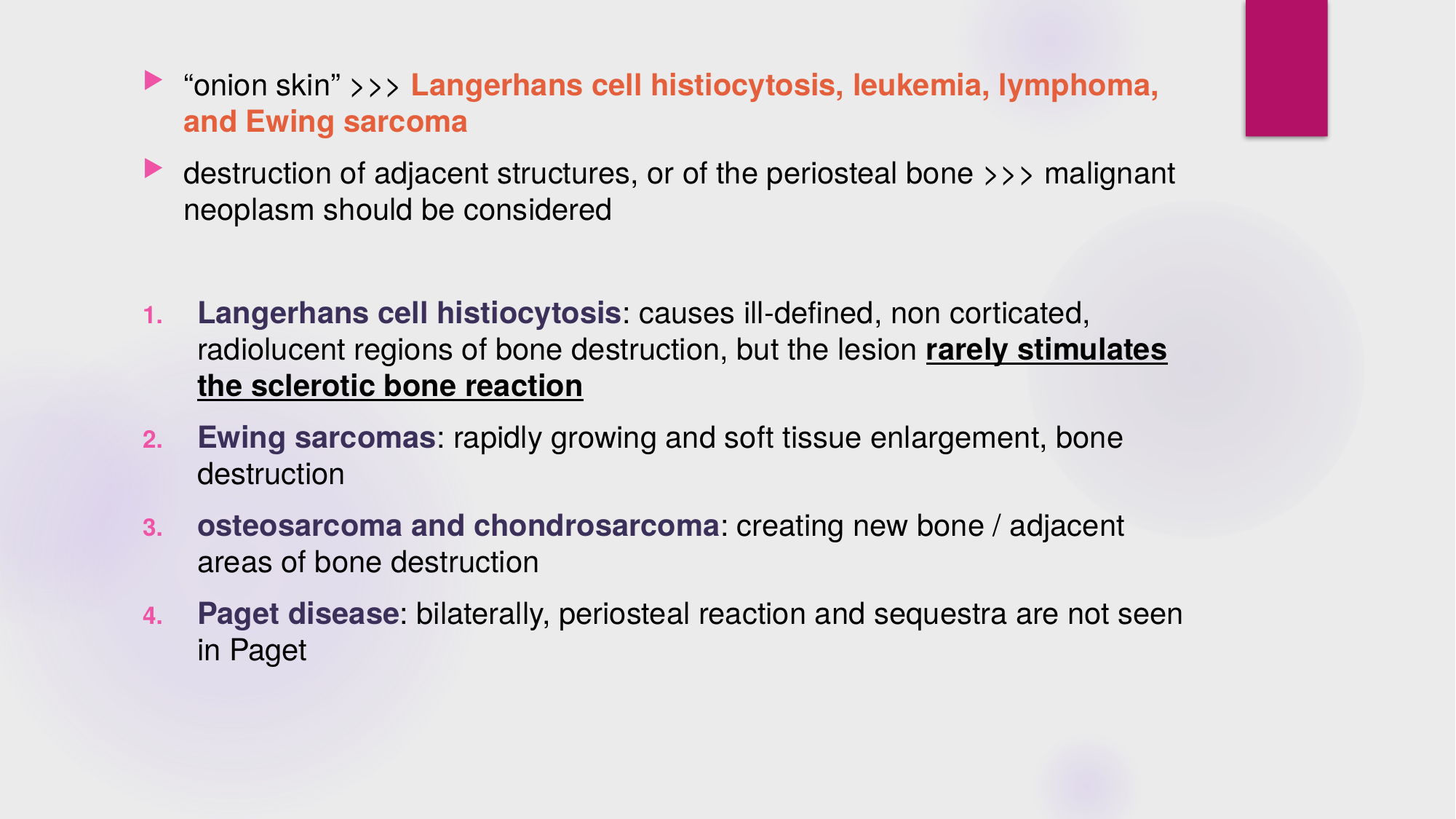

“onion skin” >>> Langerhans cell histiocytosis, leukemia, lymphoma, and Ewing sarcoma
destruction of adjacent structures, or of the periosteal bone >>> malignant neoplasm should be considered

Langerhans cell histiocytosis: causes ill-defined, non corticated, radiolucent regions of bone destruction, but the lesion rarely stimulates the sclerotic bone reaction
Ewing sarcomas: rapidly growing and soft tissue enlargement, bone destruction
osteosarcoma and chondrosarcoma: creating new bone / adjacent areas of bone destruction
Paget disease: bilaterally, periosteal reaction and sequestra are not seen in Paget